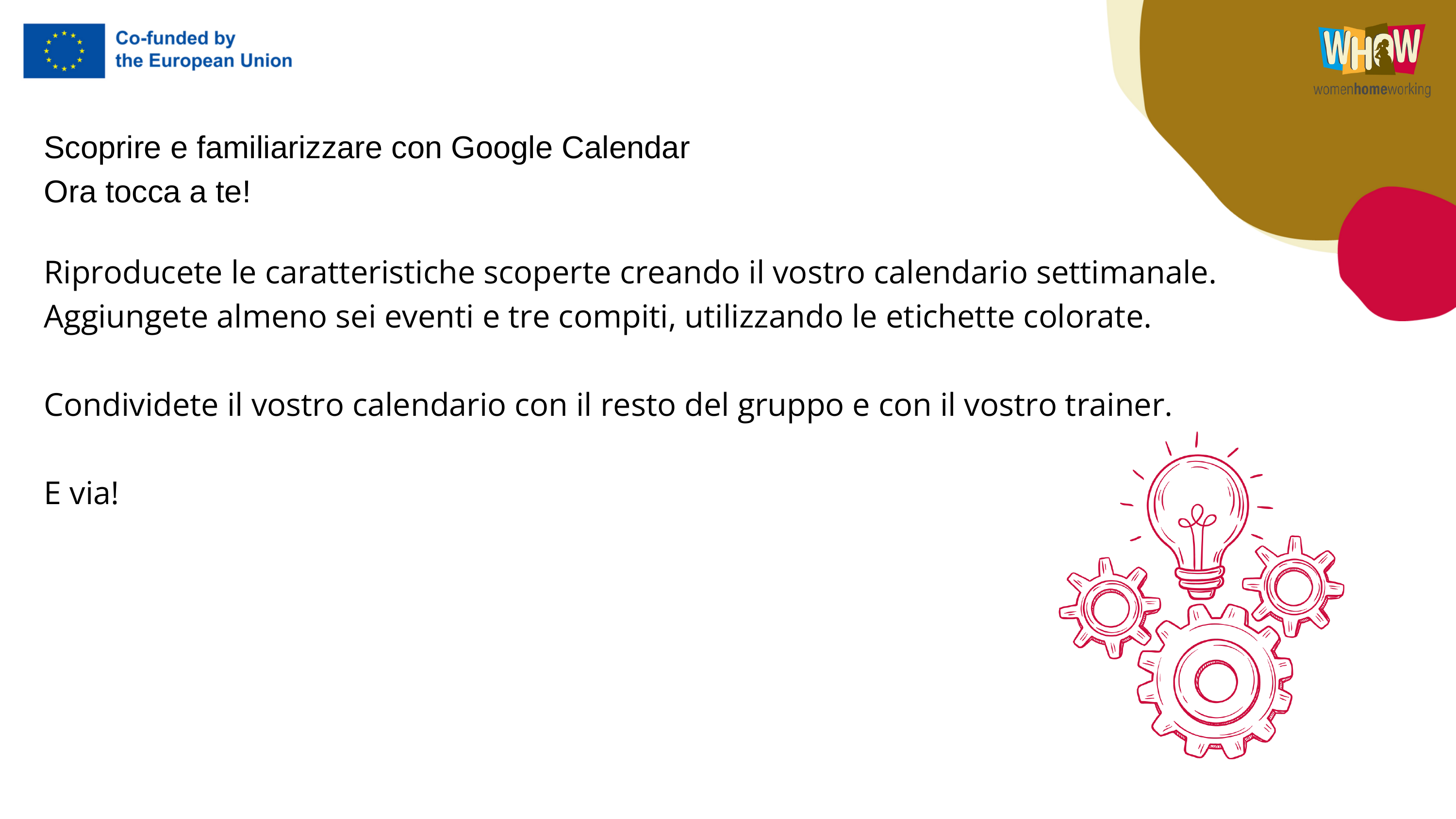

Scoprire e familiarizzare con Google Calendar
Ora tocca a te!
Riproducete le caratteristiche scoperte creando il vostro calendario settimanale.
Aggiungete almeno sei eventi e tre compiti, utilizzando le etichette colorate.

Condividete il vostro calendario con il resto del gruppo e con il vostro trainer.

E via!